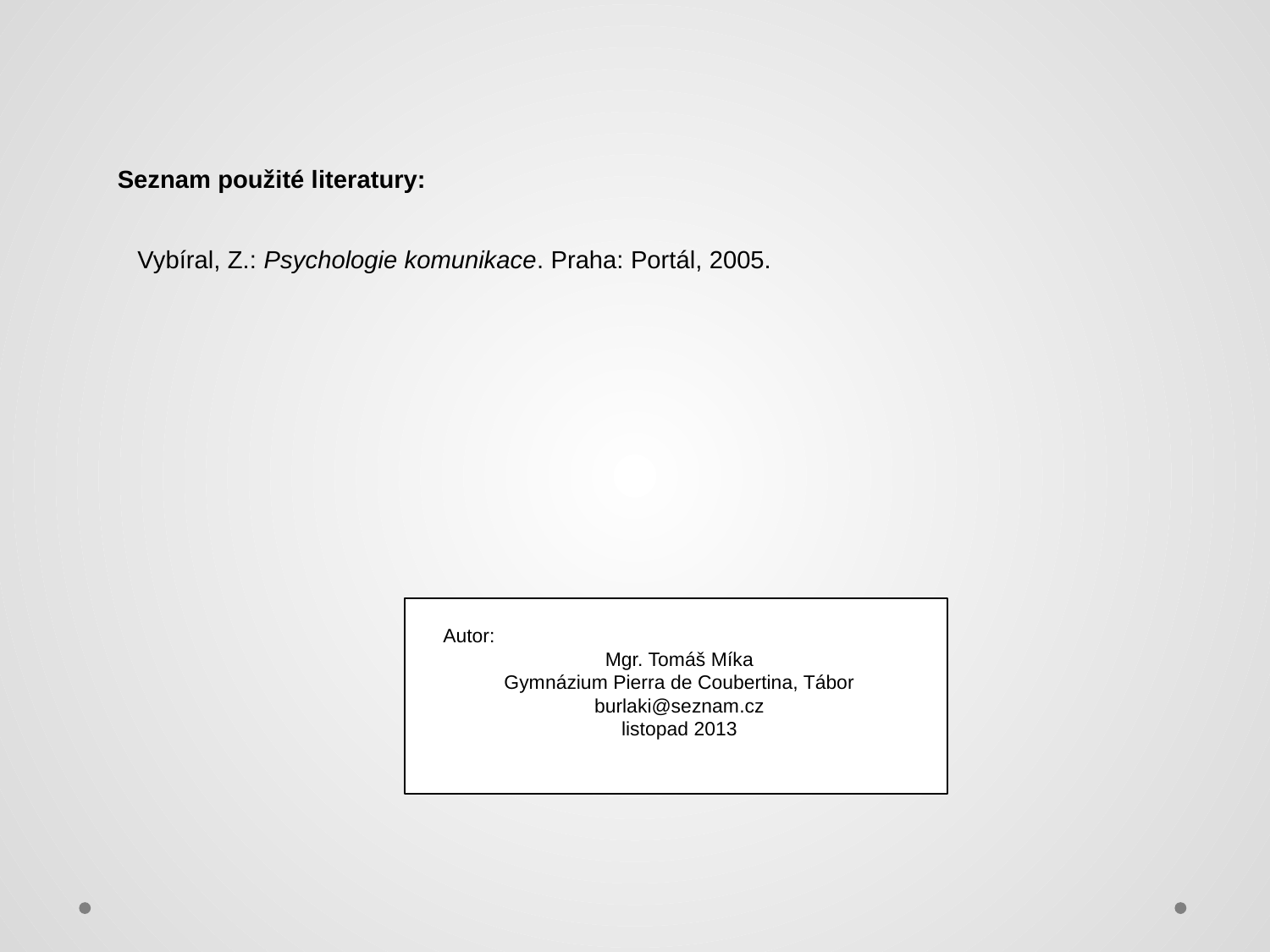

Seznam použité literatury:
Vybíral, Z.: Psychologie komunikace. Praha: Portál, 2005.

Autor:
Mgr. Tomáš Míka
Gymnázium Pierra de Coubertina, Tábor
burlaki@seznam.cz
listopad 2013